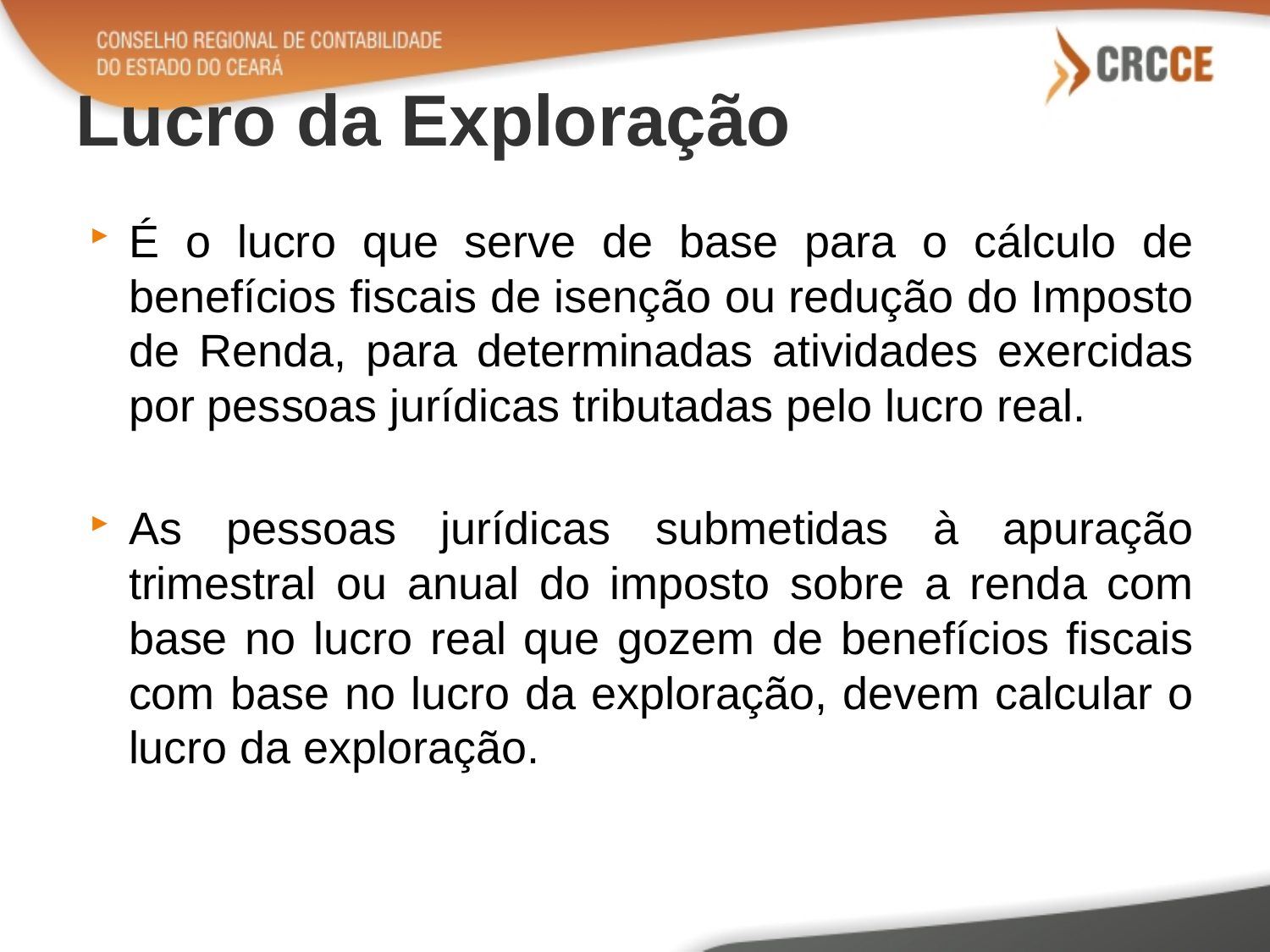

# Lucro da Exploração
É o lucro que serve de base para o cálculo de benefícios fiscais de isenção ou redução do Imposto de Renda, para determinadas atividades exercidas por pessoas jurídicas tributadas pelo lucro real.

As pessoas jurídicas submetidas à apuração trimestral ou anual do imposto sobre a renda com base no lucro real que gozem de benefícios fiscais com base no lucro da exploração, devem calcular o lucro da exploração.